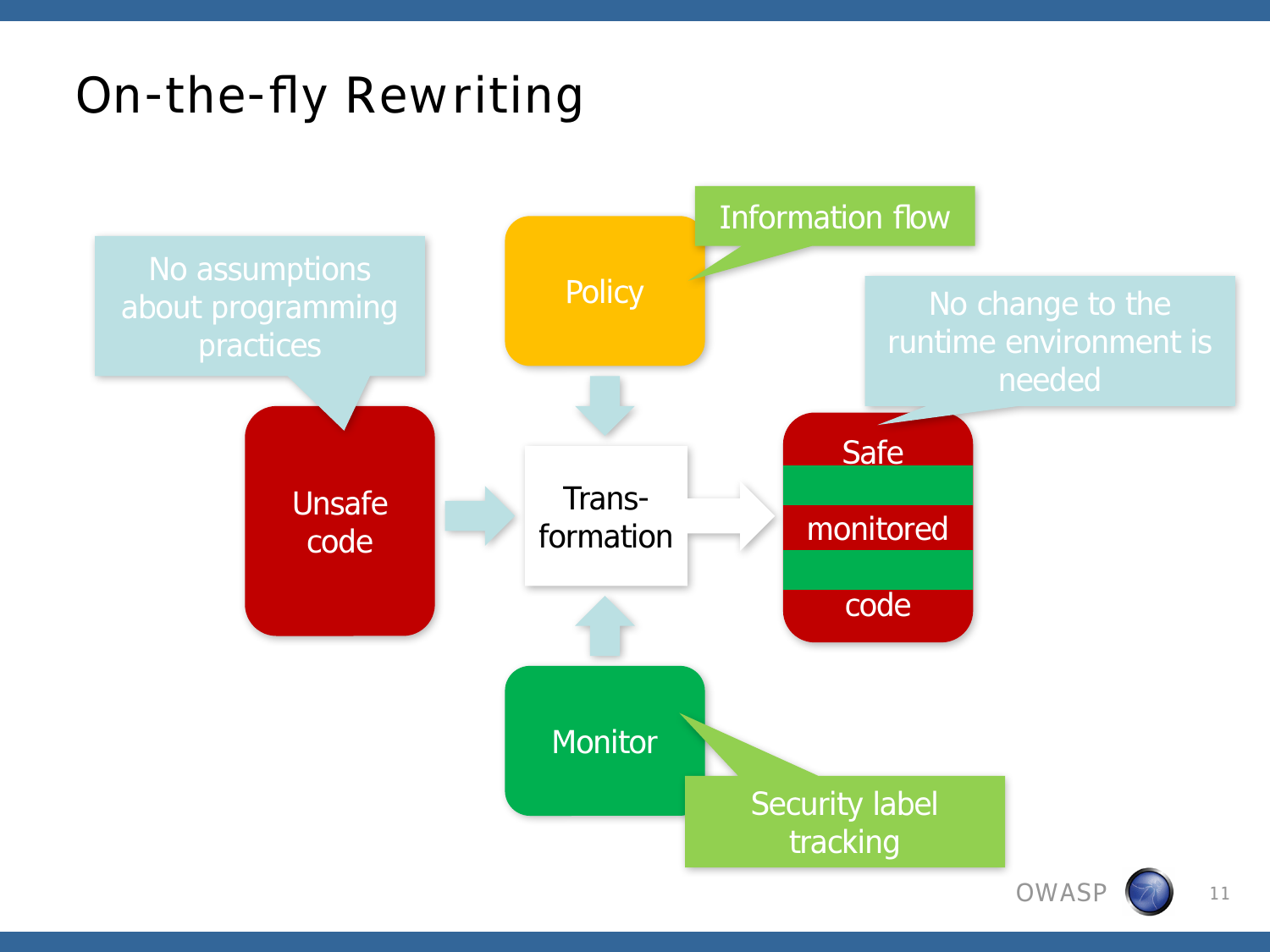

# On-the-fly Rewriting
Information flow
Policy
No assumptions about programming practices
No change to the runtime environment is needed

Unsafe code
Safe

monitored

code
Trans-formation

Monitor
Security label tracking
11